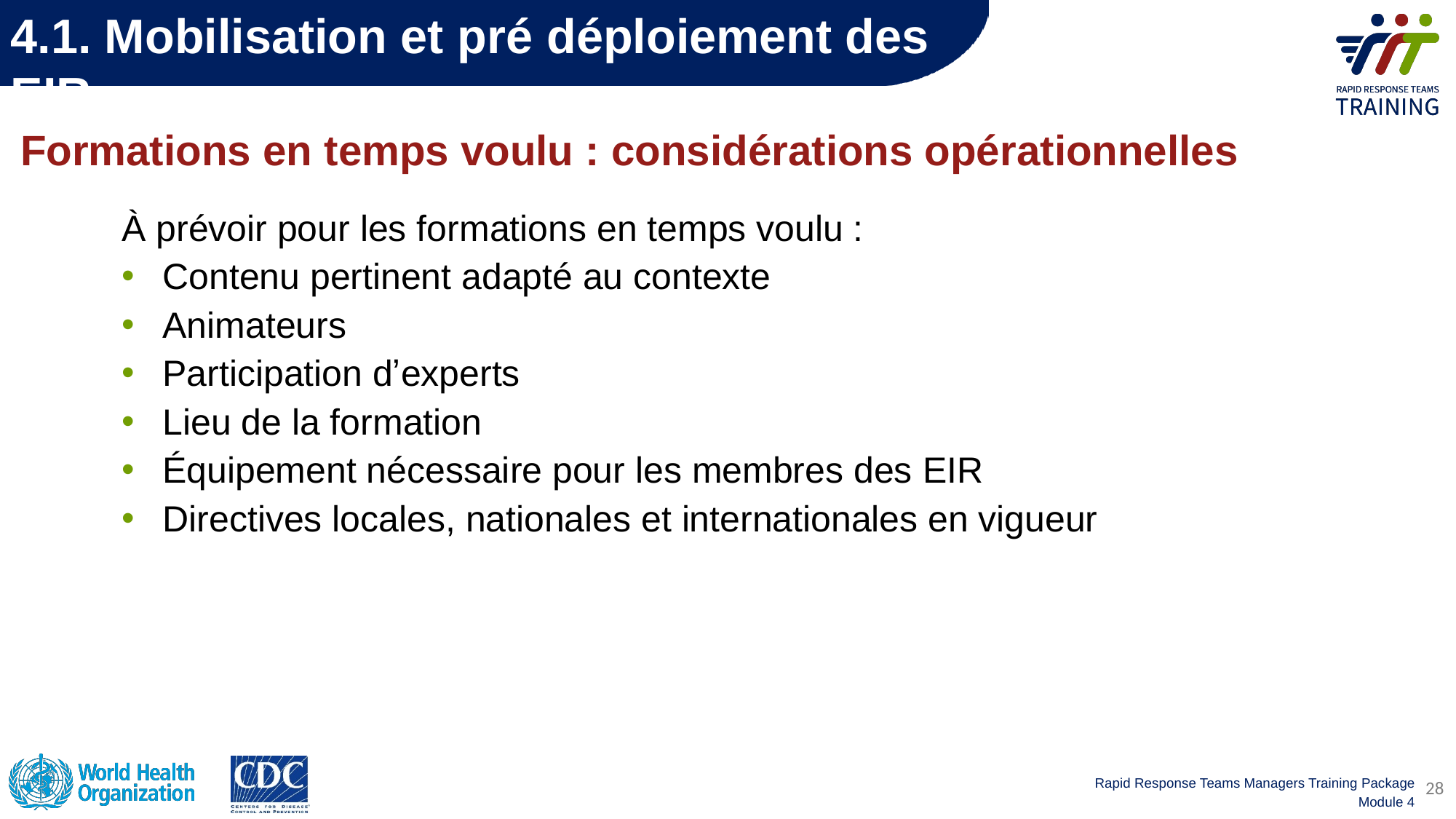

4.1. Mobilisation et pré déploiement des EIR
# Formations en temps voulu : considérations opérationnelles
À prévoir pour les formations en temps voulu :
Contenu pertinent adapté au contexte
Animateurs
Participation dʼexperts
Lieu de la formation
Équipement nécessaire pour les membres des EIR
Directives locales, nationales et internationales en vigueur
28